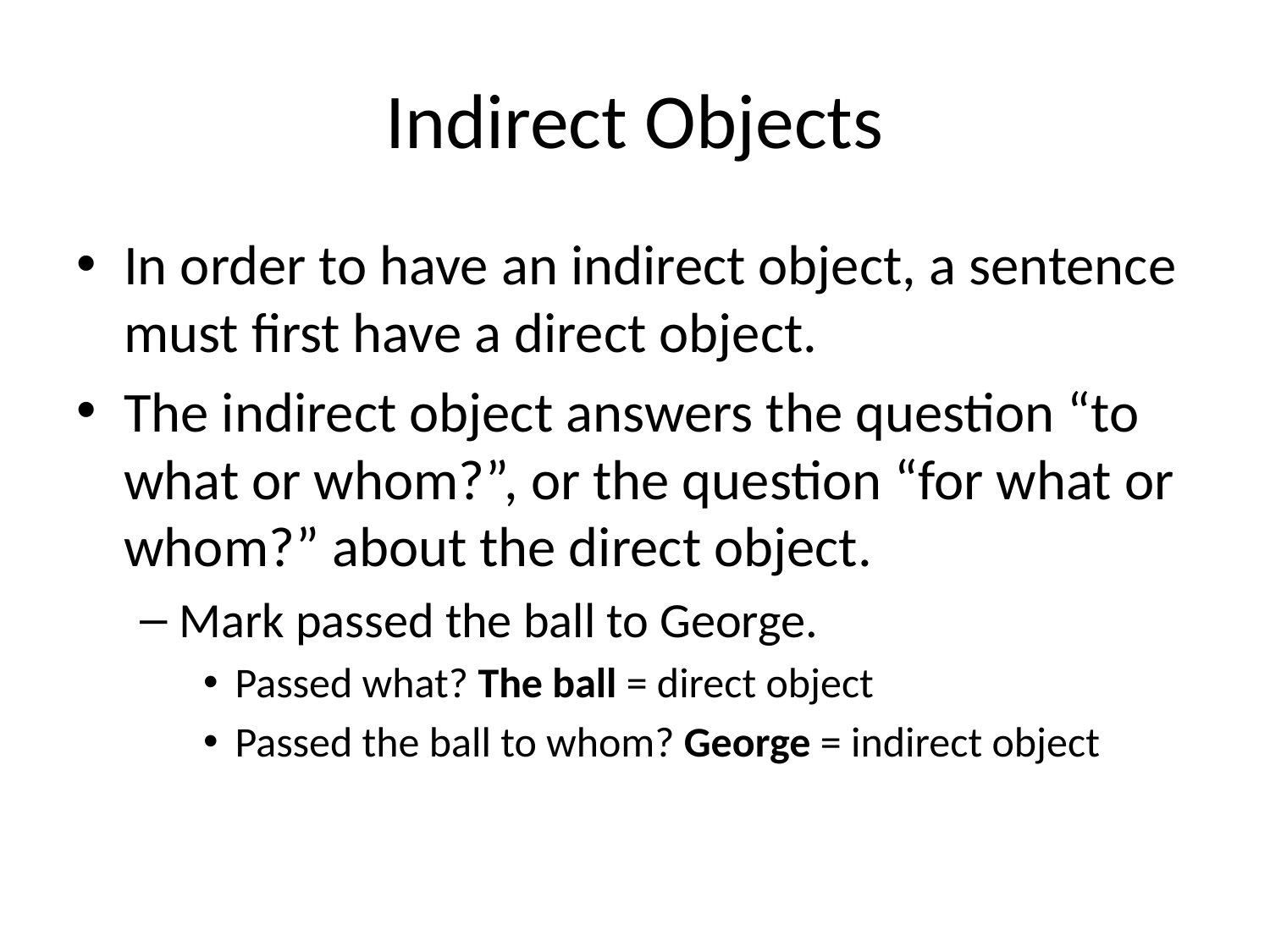

# Indirect Objects
In order to have an indirect object, a sentence must first have a direct object.
The indirect object answers the question “to what or whom?”, or the question “for what or whom?” about the direct object.
Mark passed the ball to George.
Passed what? The ball = direct object
Passed the ball to whom? George = indirect object